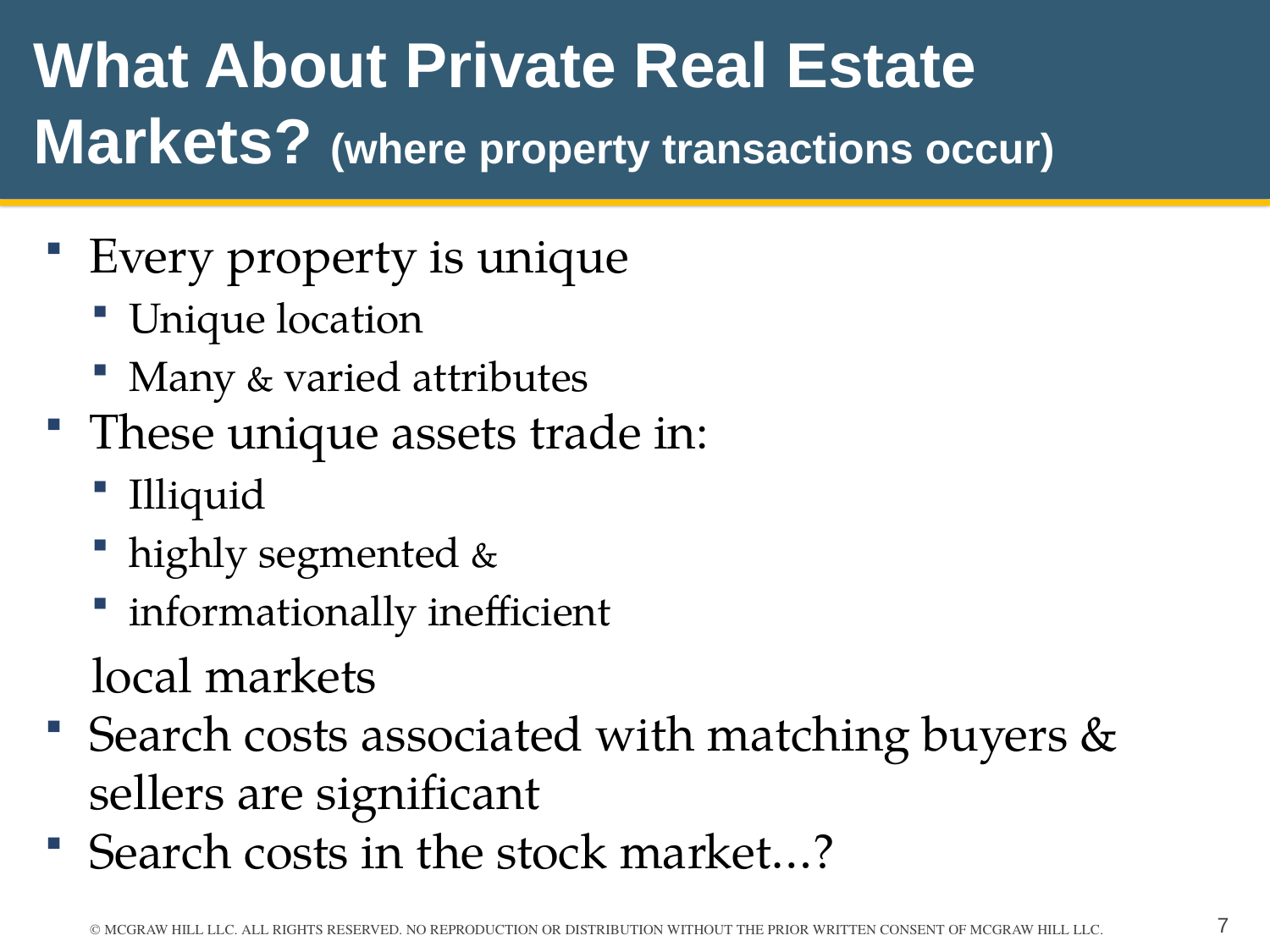

# What About Private Real Estate Markets? (where property transactions occur)
Every property is unique
Unique location
Many & varied attributes
These unique assets trade in:
Illiquid
highly segmented &
informationally inefficient
local markets
Search costs associated with matching buyers & sellers are significant
Search costs in the stock market…?
© MCGRAW HILL LLC. ALL RIGHTS RESERVED. NO REPRODUCTION OR DISTRIBUTION WITHOUT THE PRIOR WRITTEN CONSENT OF MCGRAW HILL LLC.
7